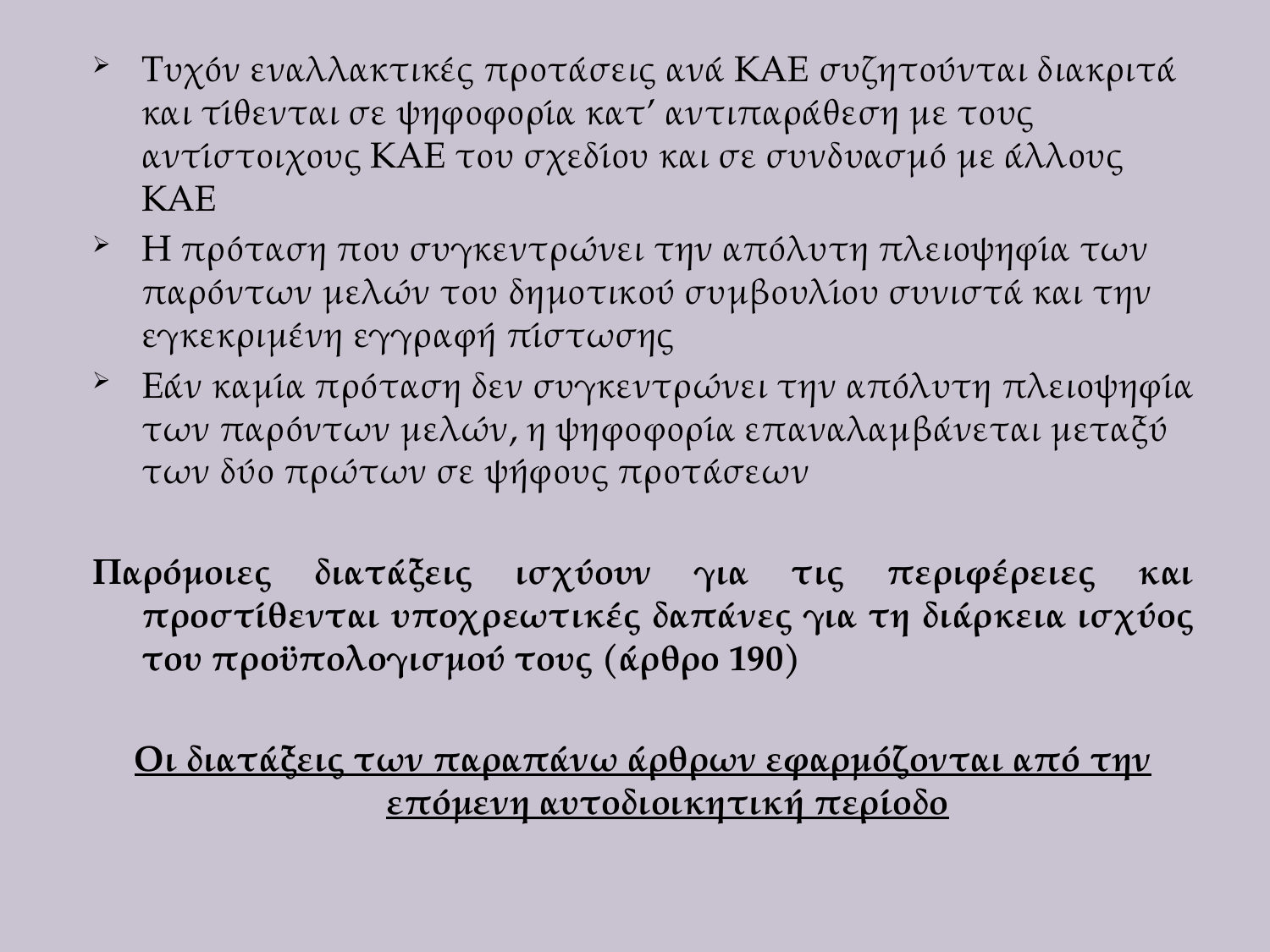

Τυχόν εναλλακτικές προτάσεις ανά ΚΑΕ συζητούνται διακριτά και τίθενται σε ψηφοφορία κατ’ αντιπαράθεση με τους αντίστοιχους ΚΑΕ του σχεδίου και σε συνδυασμό με άλλους ΚΑΕ
Η πρόταση που συγκεντρώνει την απόλυτη πλειοψηφία των παρόντων μελών του δημοτικού συμβουλίου συνιστά και την εγκεκριμένη εγγραφή πίστωσης
Εάν καμία πρόταση δεν συγκεντρώνει την απόλυτη πλειοψηφία των παρόντων μελών, η ψηφοφορία επαναλαμβάνεται μεταξύ των δύο πρώτων σε ψήφους προτάσεων

Παρόμοιες διατάξεις ισχύουν για τις περιφέρειες και προστίθενται υποχρεωτικές δαπάνες για τη διάρκεια ισχύος του προϋπολογισμού τους (άρθρο 190)

Οι διατάξεις των παραπάνω άρθρων εφαρμόζονται από την επόμενη αυτοδιοικητική περίοδο